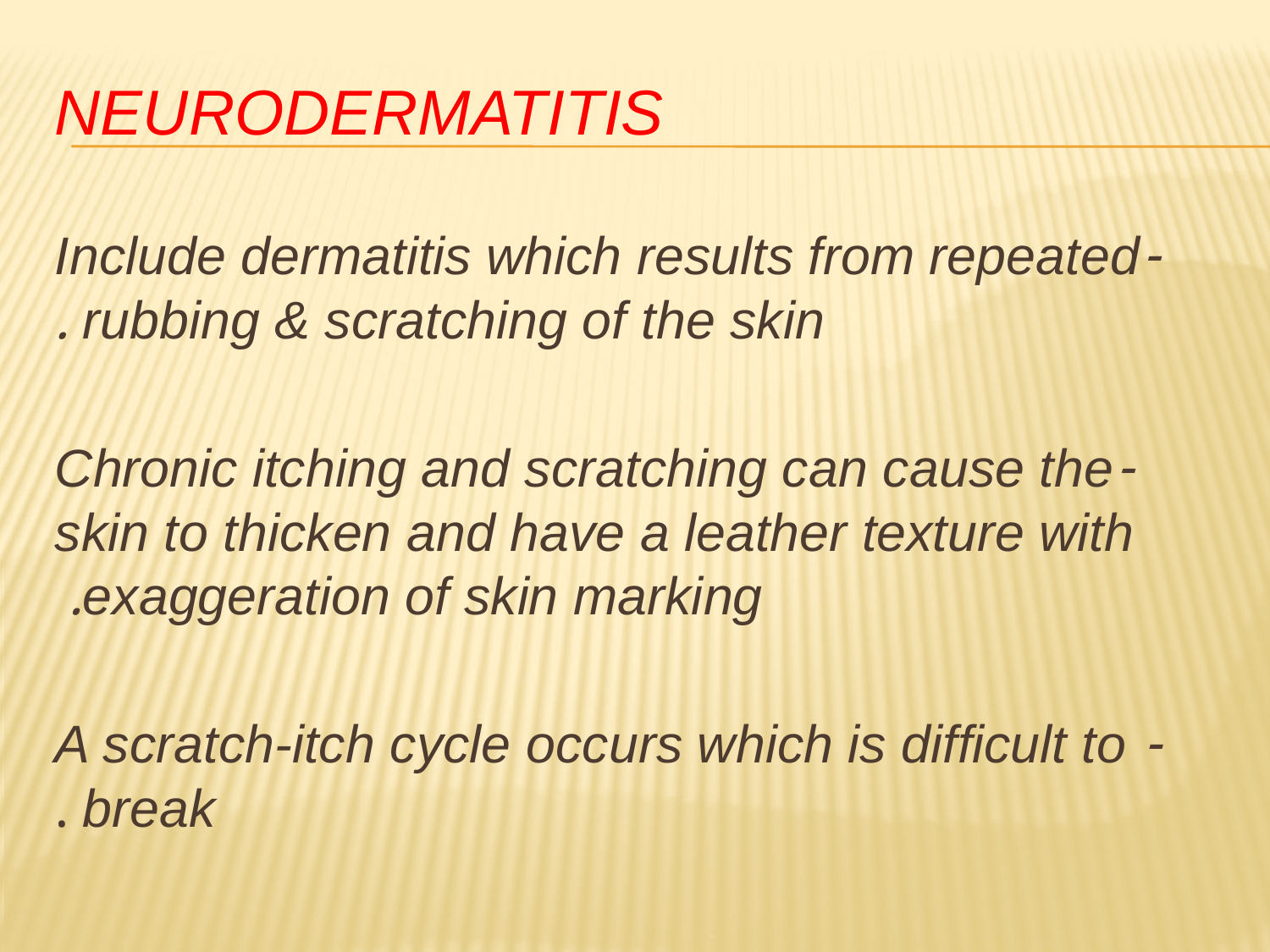

# Neurodermatitis
-Include dermatitis which results from repeated rubbing & scratching of the skin .

-Chronic itching and scratching can cause the skin to thicken and have a leather texture with exaggeration of skin marking.

-A scratch-itch cycle occurs which is difficult to  break .